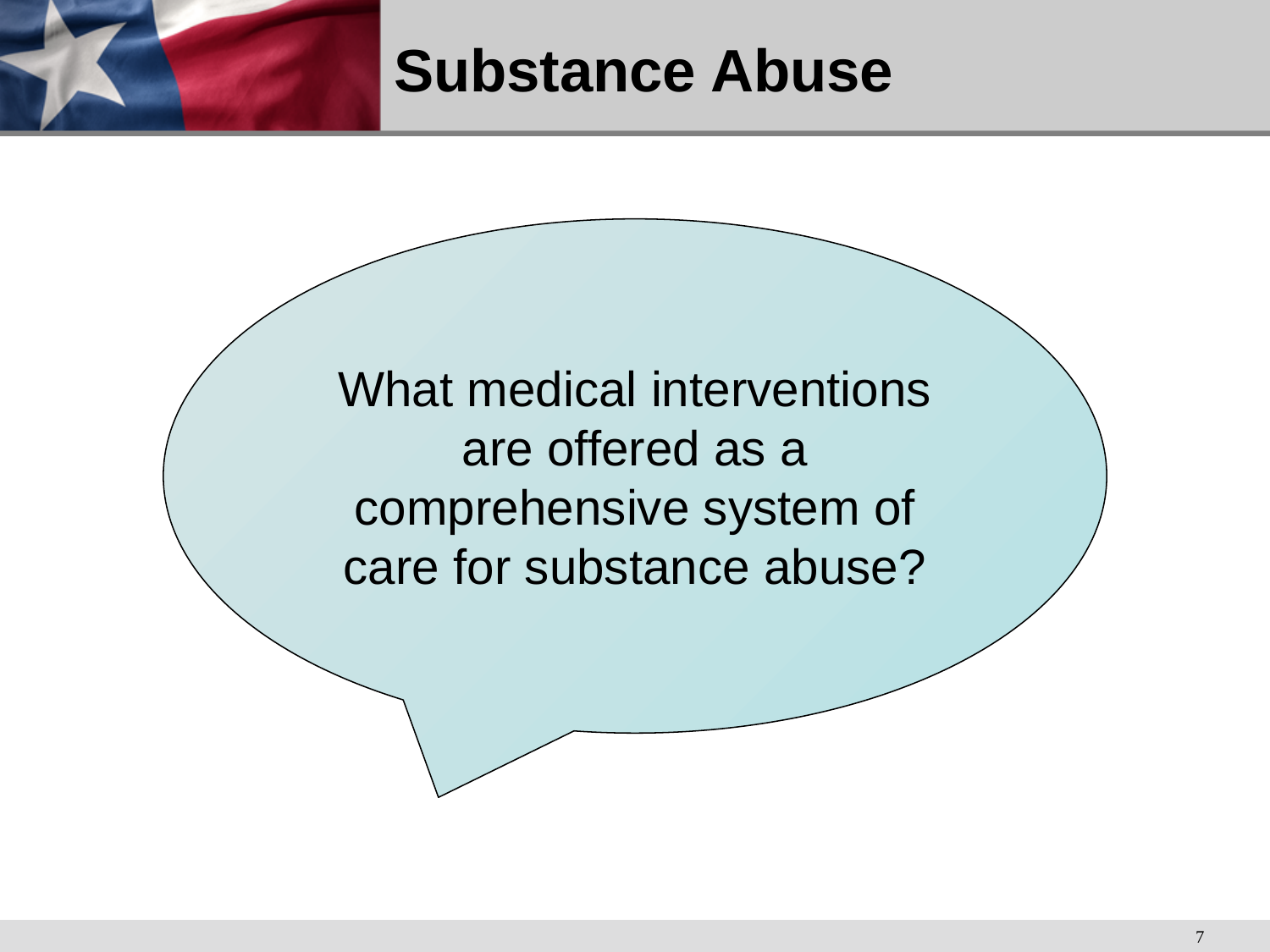

# Substance Abuse
What medical interventions are offered as a comprehensive system of care for substance abuse?
7